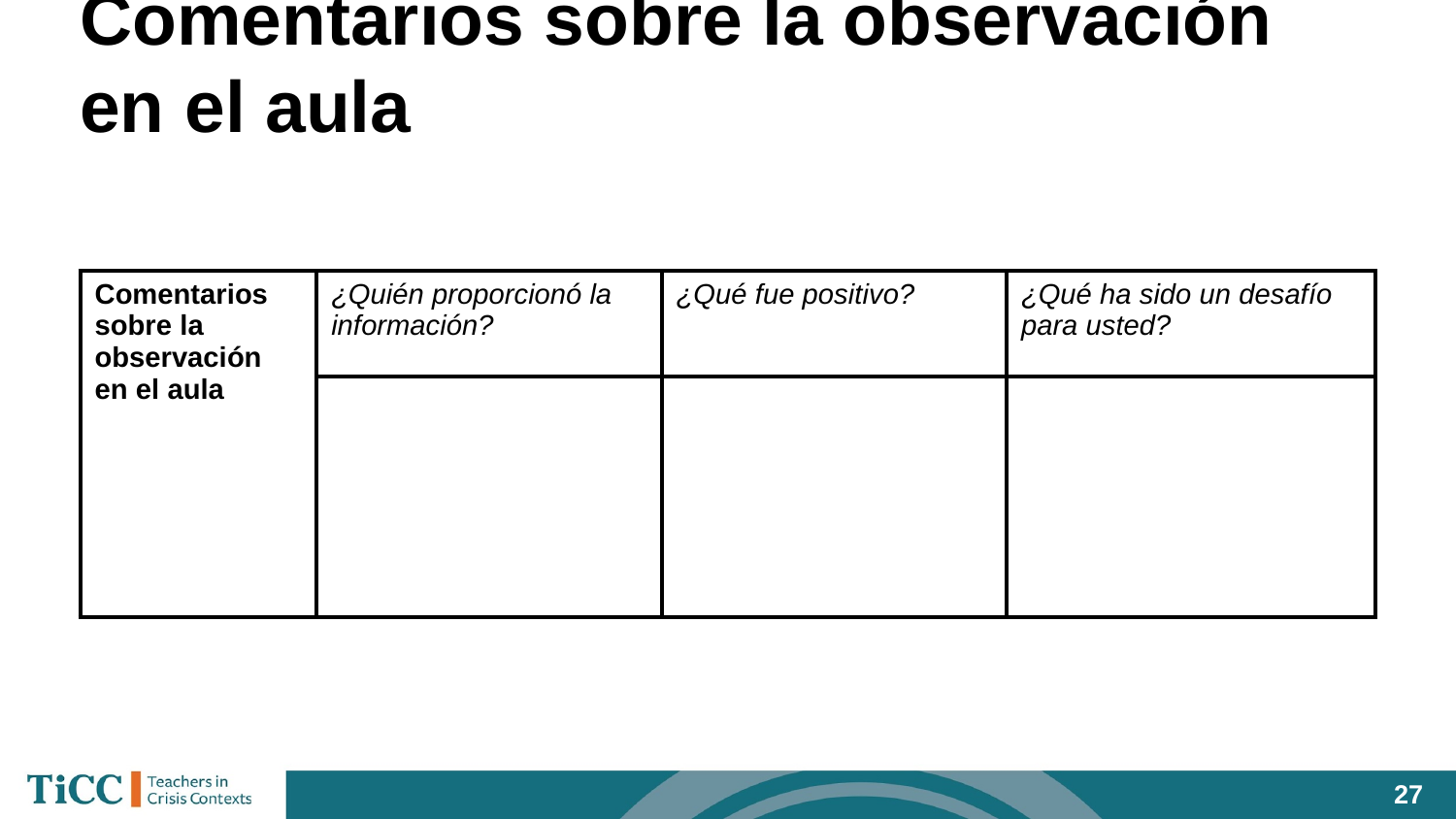

# Comentarios sobre la observación en el aula
| Comentarios sobre la observación en el aula | ¿Quién proporcionó la información? | ¿Qué fue positivo? | ¿Qué ha sido un desafío para usted? |
| --- | --- | --- | --- |
|  |  |  |  |
27